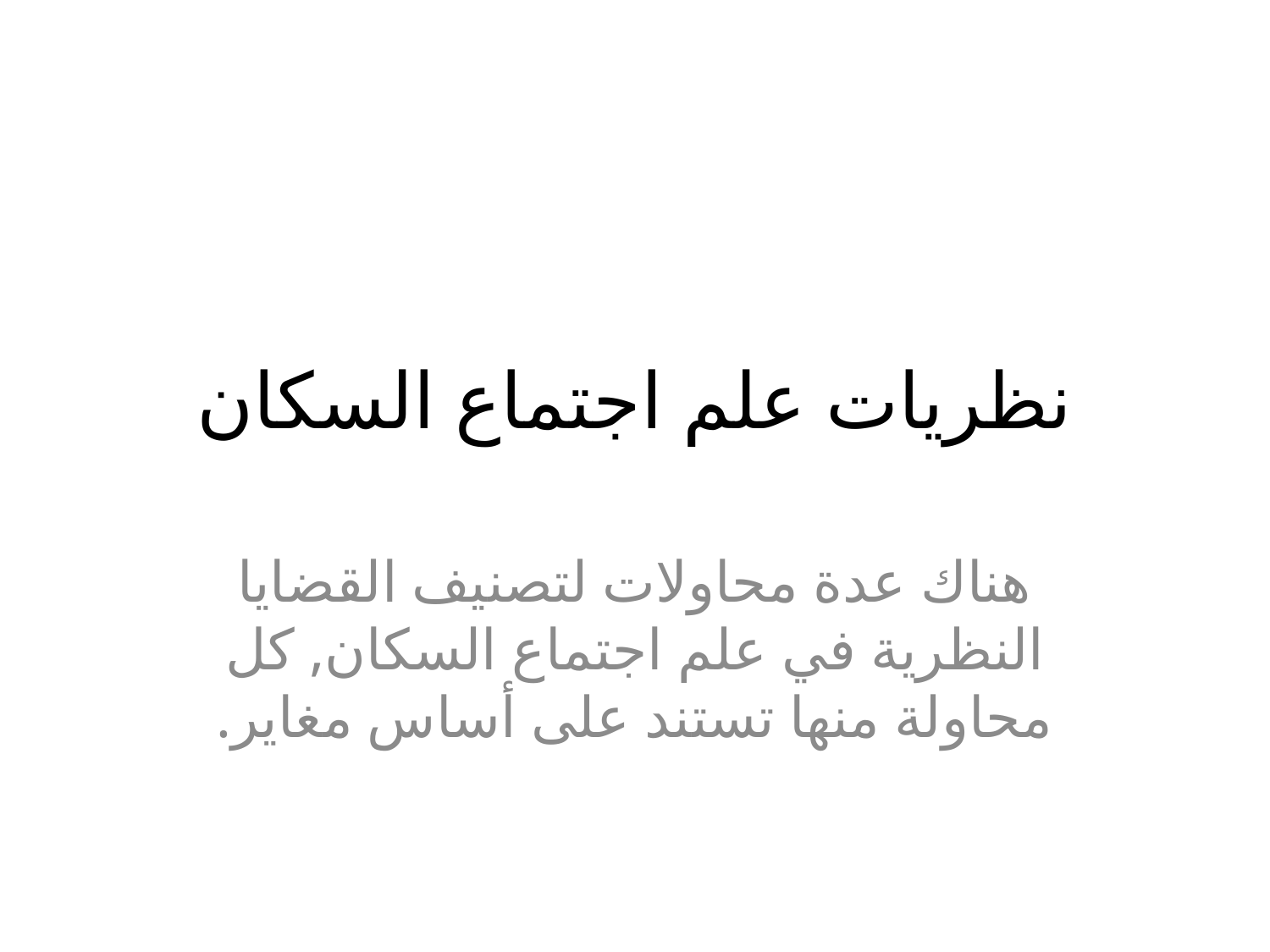

# نظريات علم اجتماع السكان
هناك عدة محاولات لتصنيف القضايا النظرية في علم اجتماع السكان, كل محاولة منها تستند على أساس مغاير.